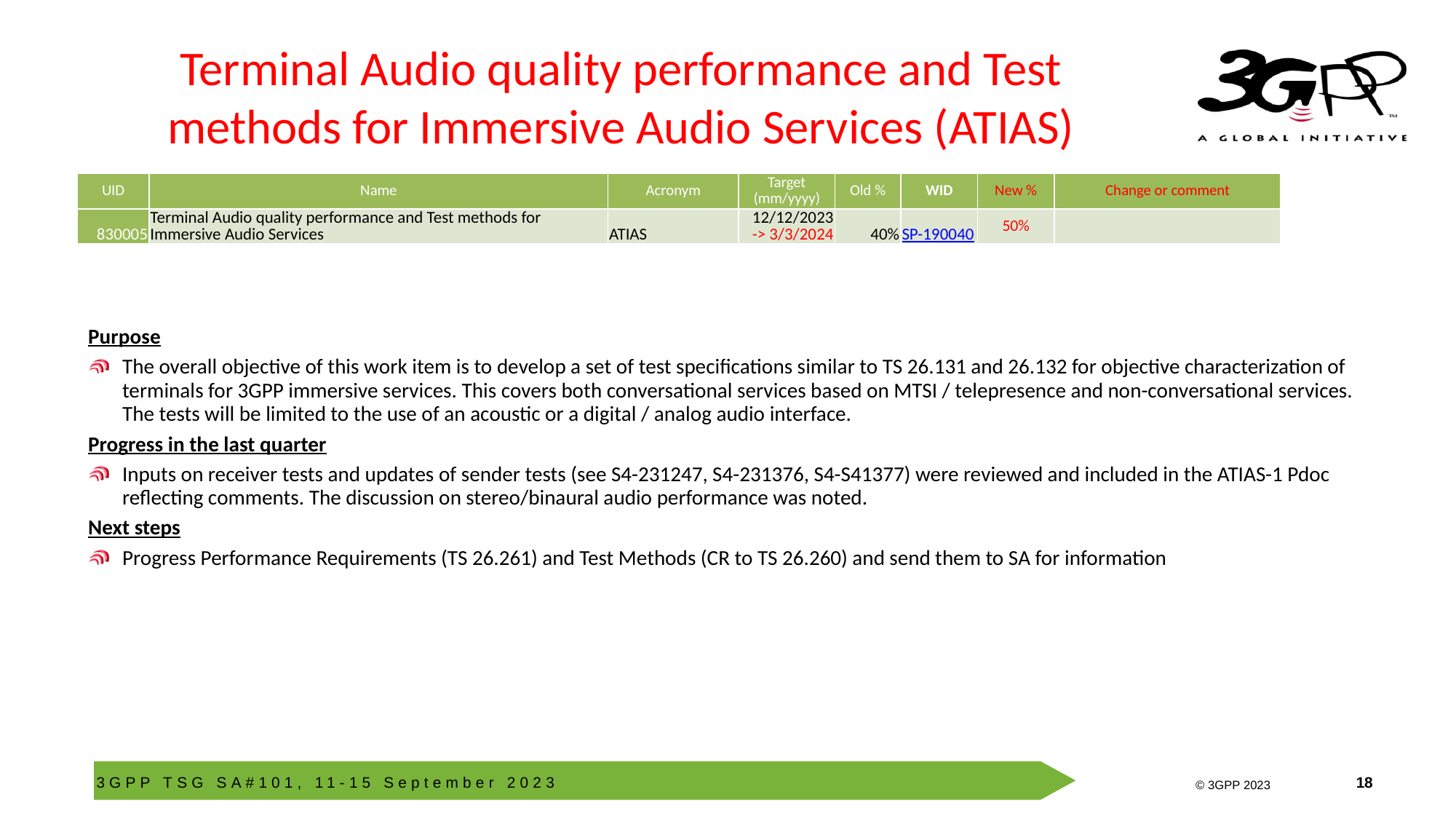

# Terminal Audio quality performance and Test methods for Immersive Audio Services (ATIAS)
| UID | Name | Acronym | Target (mm/yyyy) | Old % | WID | New % | Change or comment |
| --- | --- | --- | --- | --- | --- | --- | --- |
| 830005 | Terminal Audio quality performance and Test methods for Immersive Audio Services | ATIAS | 12/12/2023 -> 3/3/2024 | 40% | SP-190040 | 50% |  |
Purpose
The overall objective of this work item is to develop a set of test specifications similar to TS 26.131 and 26.132 for objective characterization of terminals for 3GPP immersive services. This covers both conversational services based on MTSI / telepresence and non-conversational services. The tests will be limited to the use of an acoustic or a digital / analog audio interface.
Progress in the last quarter
Inputs on receiver tests and updates of sender tests (see S4-231247, S4-231376, S4-S41377) were reviewed and included in the ATIAS-1 Pdoc reflecting comments. The discussion on stereo/binaural audio performance was noted.
Next steps
Progress Performance Requirements (TS 26.261) and Test Methods (CR to TS 26.260) and send them to SA for information